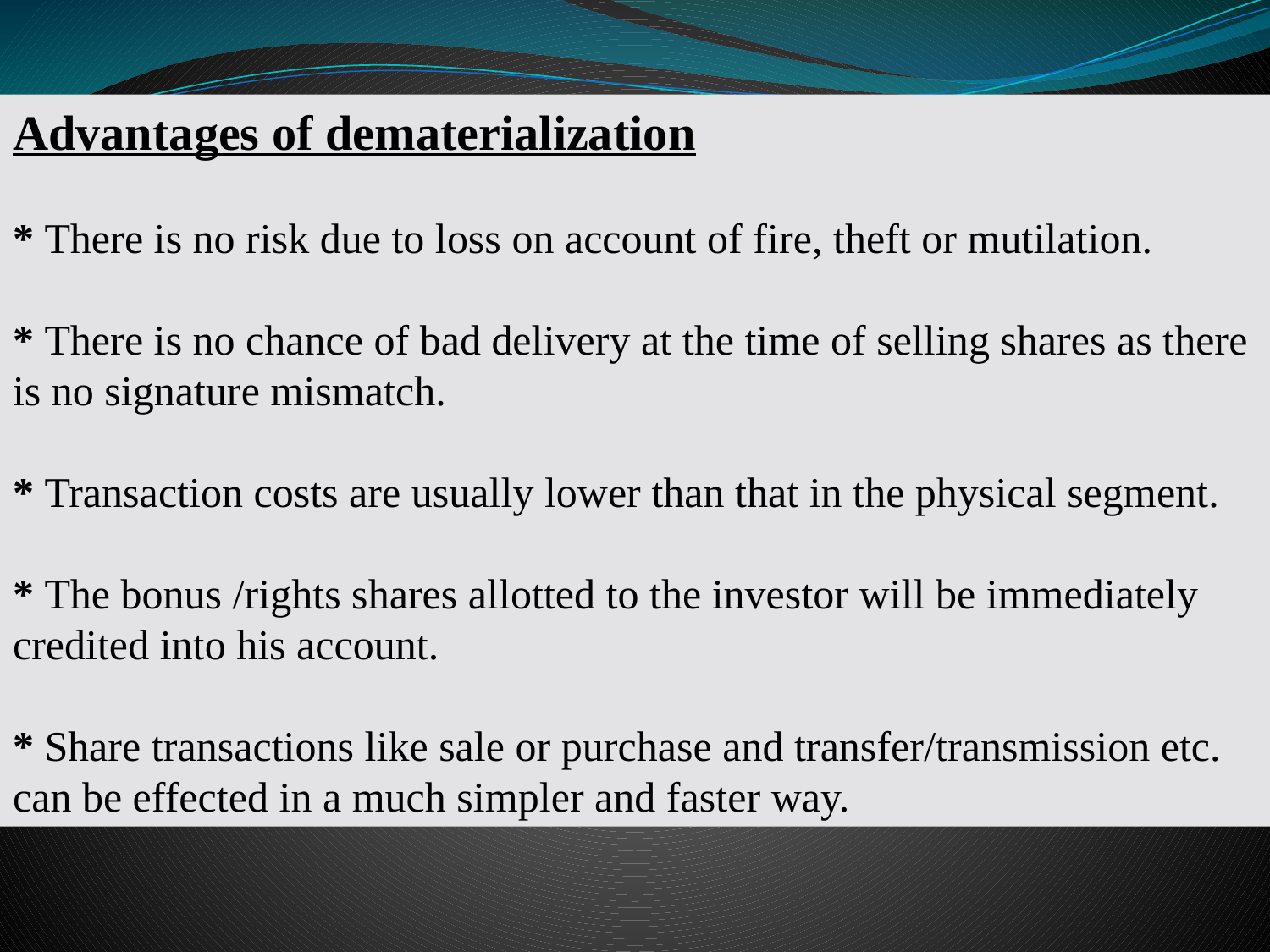

Advantages of dematerialization

* There is no risk due to loss on account of fire, theft or mutilation.
* There is no chance of bad delivery at the time of selling shares as there is no signature mismatch.
* Transaction costs are usually lower than that in the physical segment.
* The bonus /rights shares allotted to the investor will be immediately credited into his account.
* Share transactions like sale or purchase and transfer/transmission etc. can be effected in a much simpler and faster way.